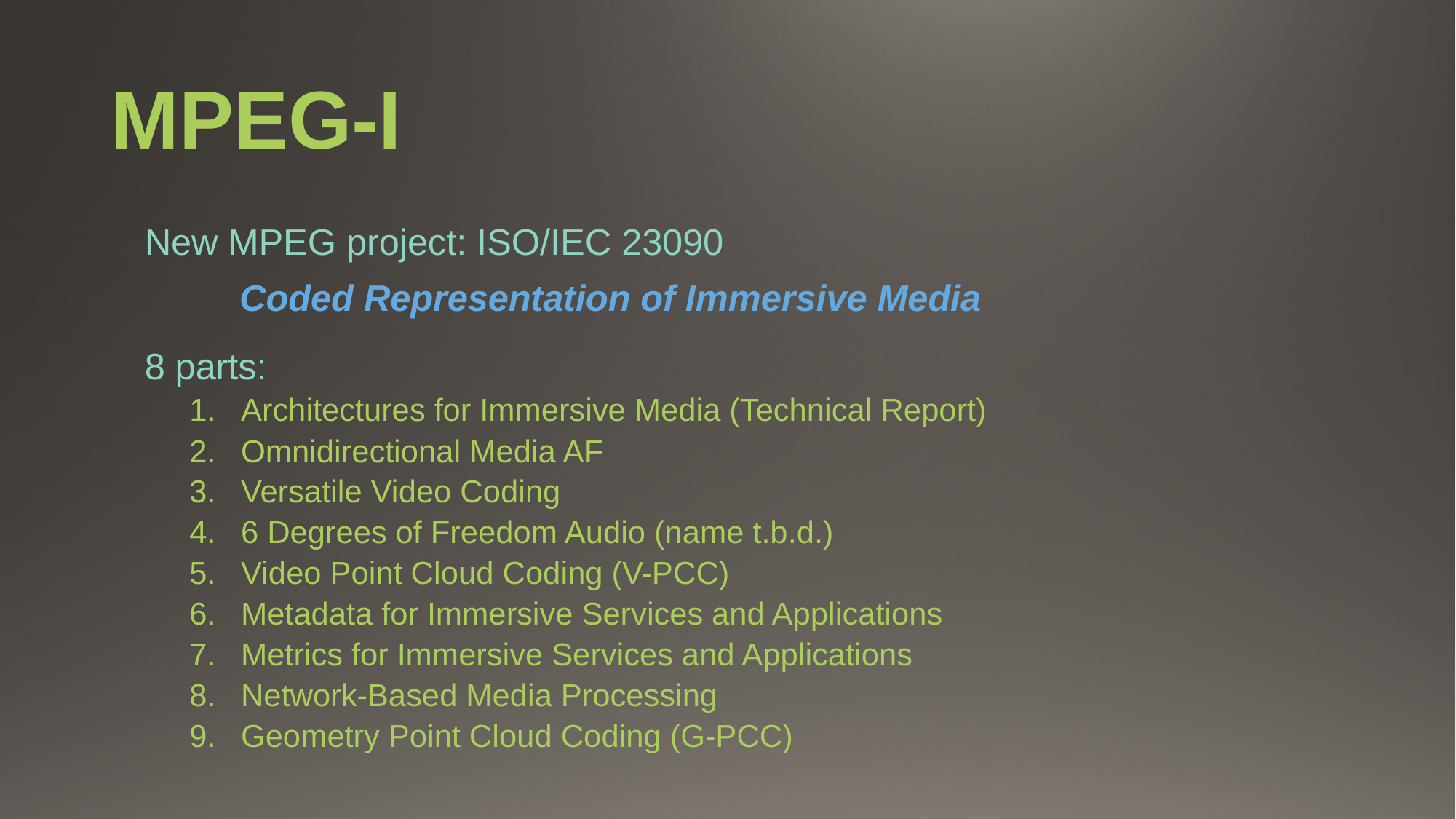

# MPEG-I
New MPEG project: ISO/IEC 23090
	Coded Representation of Immersive Media
8 parts:
Architectures for Immersive Media (Technical Report)
Omnidirectional Media AF
Versatile Video Coding
6 Degrees of Freedom Audio (name t.b.d.)
Video Point Cloud Coding (V-PCC)
Metadata for Immersive Services and Applications
Metrics for Immersive Services and Applications
Network-Based Media Processing
Geometry Point Cloud Coding (G-PCC)